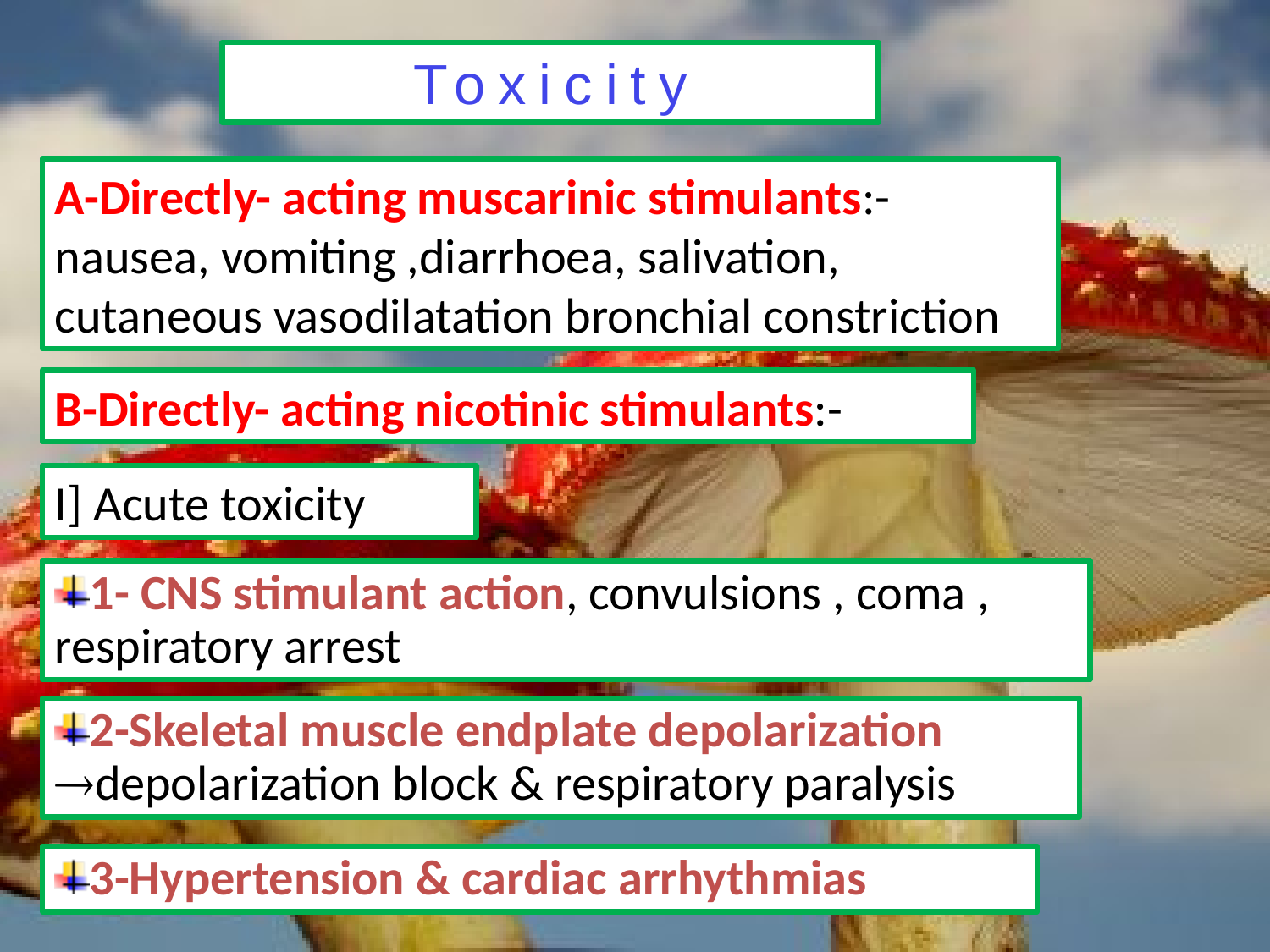

Toxicity
A-Directly- acting muscarinic stimulants:- nausea, vomiting ,diarrhoea, salivation, cutaneous vasodilatation bronchial constriction
B-Directly- acting nicotinic stimulants:-
I] Acute toxicity
1- CNS stimulant action, convulsions , coma , respiratory arrest
2-Skeletal muscle endplate depolarization →depolarization block & respiratory paralysis
3-Hypertension & cardiac arrhythmias